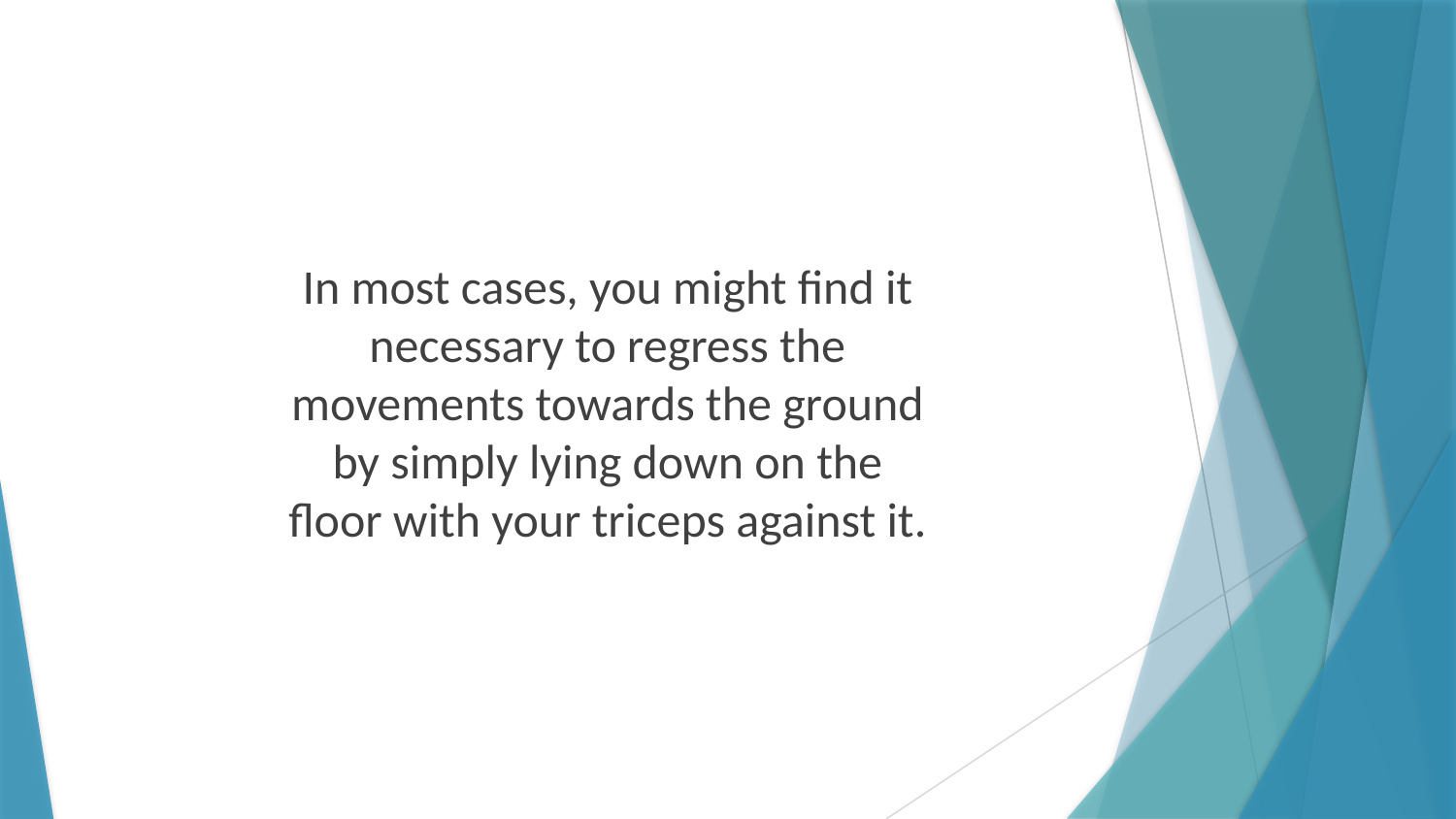

In most cases, you might find it necessary to regress the movements towards the ground by simply lying down on the floor with your triceps against it.